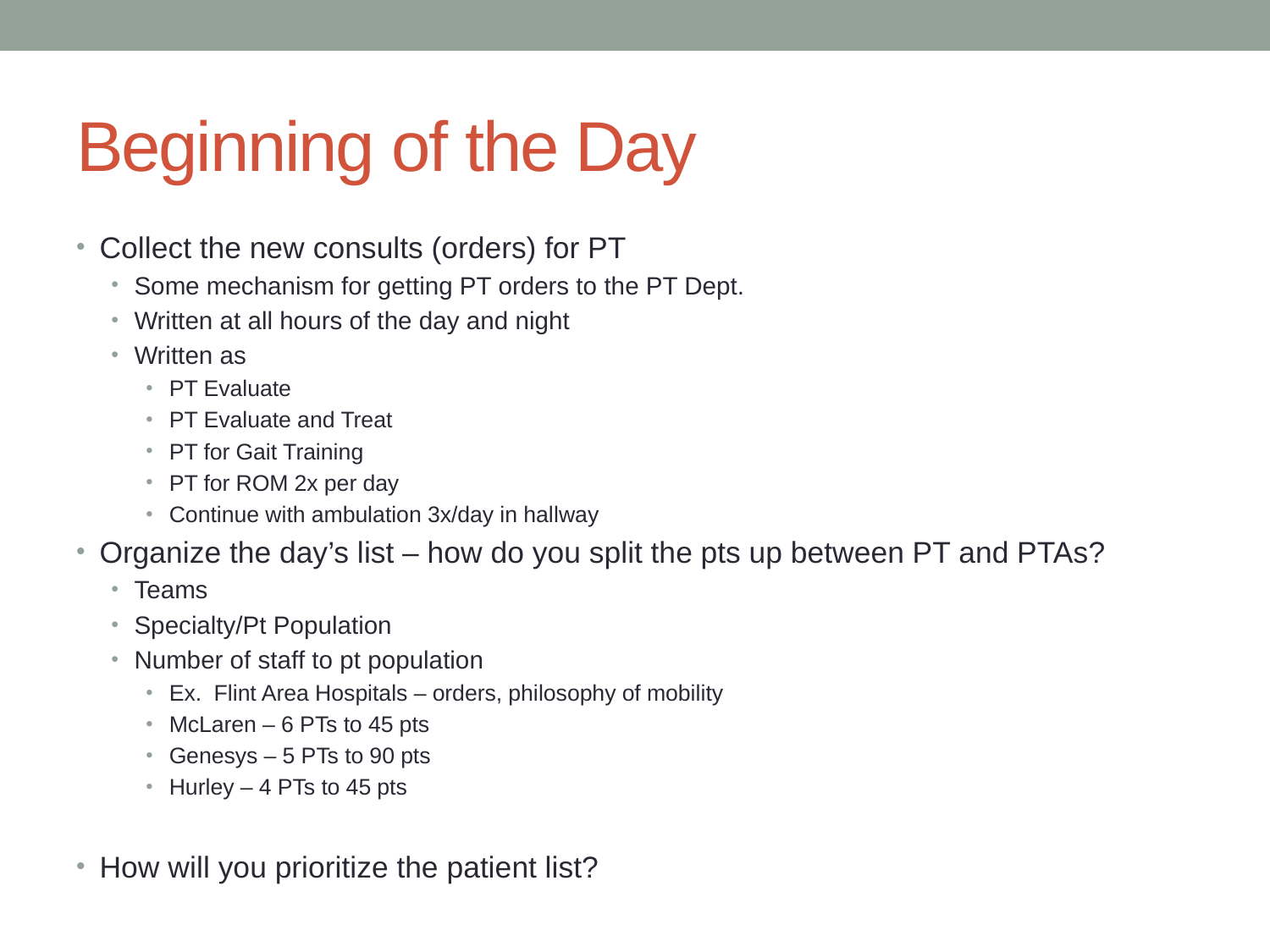

# Beginning of the Day
Collect the new consults (orders) for PT
Some mechanism for getting PT orders to the PT Dept.
Written at all hours of the day and night
Written as
PT Evaluate
PT Evaluate and Treat
PT for Gait Training
PT for ROM 2x per day
Continue with ambulation 3x/day in hallway
Organize the day’s list – how do you split the pts up between PT and PTAs?
Teams
Specialty/Pt Population
Number of staff to pt population
Ex.  Flint Area Hospitals – orders, philosophy of mobility
McLaren – 6 PTs to 45 pts
Genesys – 5 PTs to 90 pts
Hurley – 4 PTs to 45 pts

How will you prioritize the patient list?